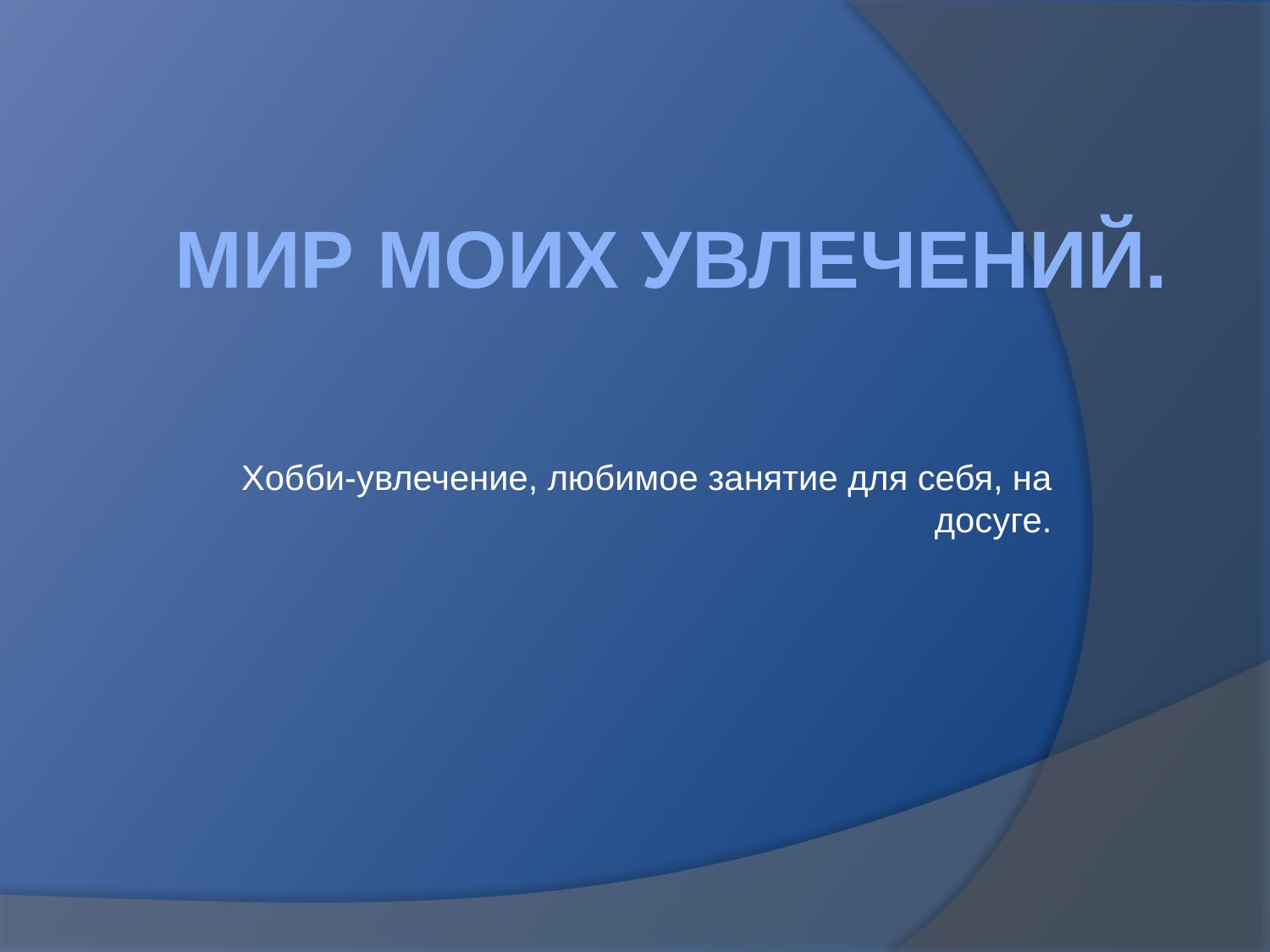

# Мир моих увлечений.
Хобби-увлечение, любимое занятие для себя, на досуге.